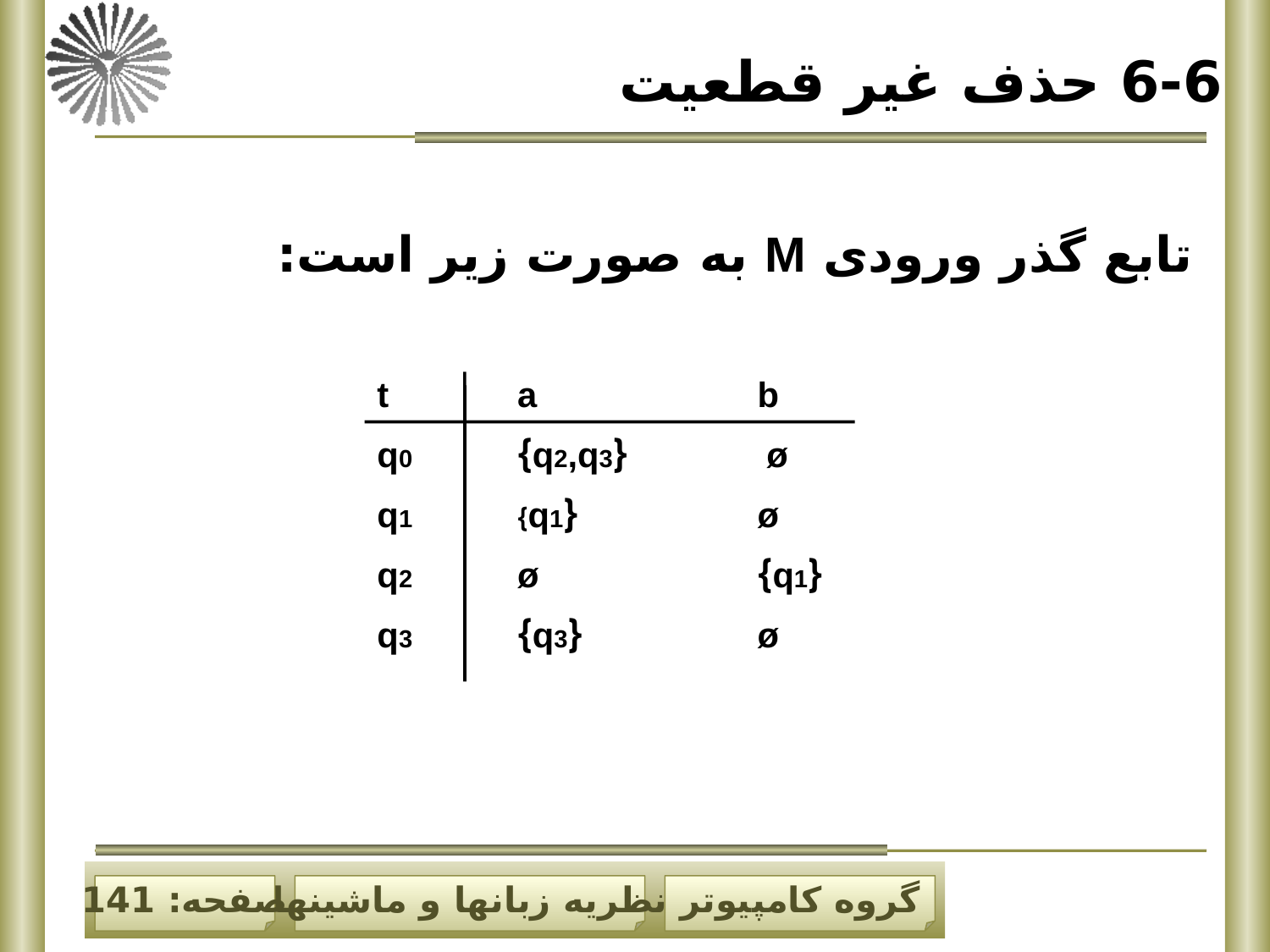

6-6 حذف غیر قطعیت
تابع گذر ورودی M به صورت زیر است:
t
q0
q1
q2
q3
a
{q2,q3}
{q1}
ø
{q3}
b
ø
ø
{q1}
ø